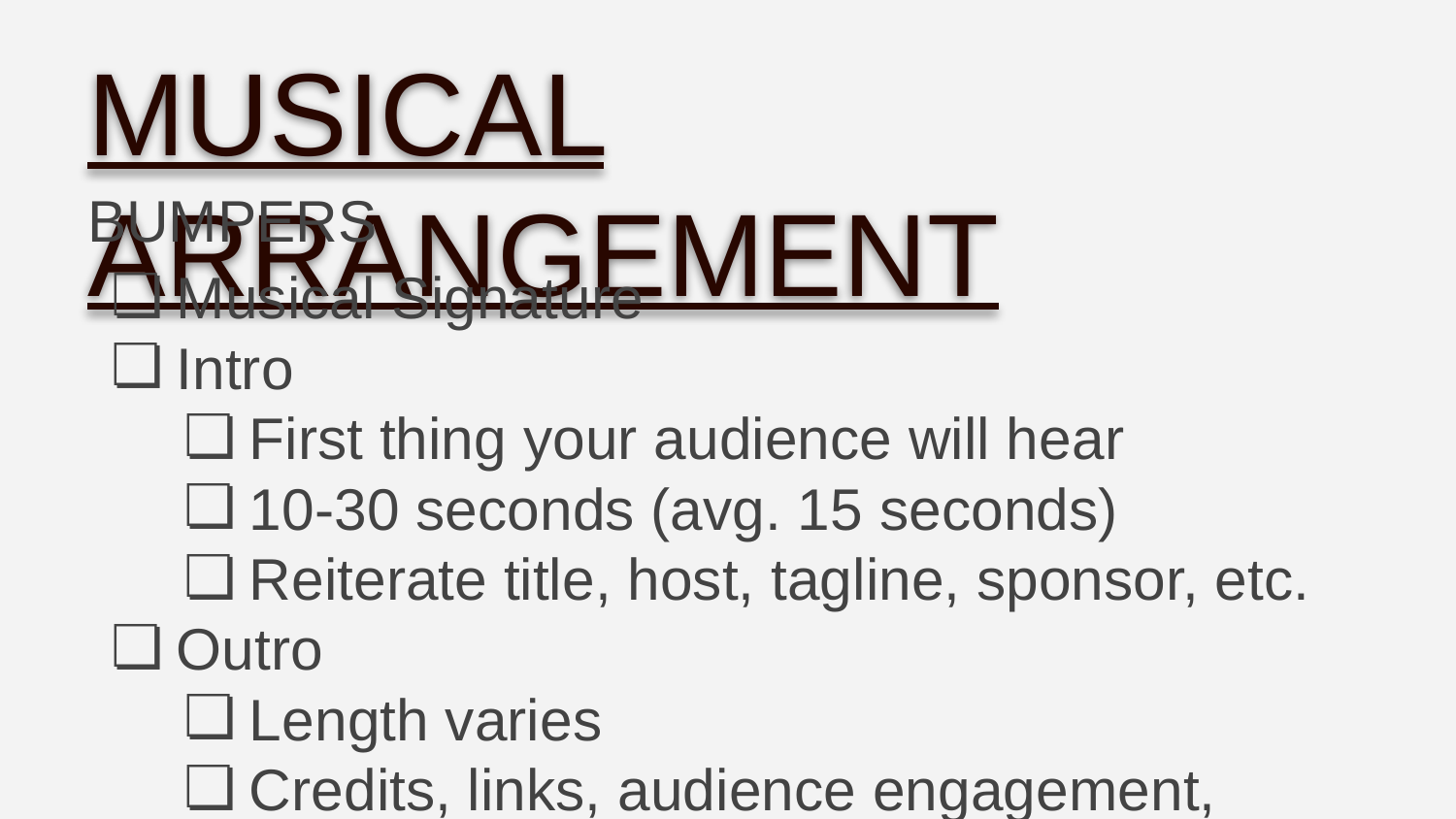

MUSICAL ARRANGEMENT

BUMPERS
Musical Signature
Intro
First thing your audience will hear
10-30 seconds (avg. 15 seconds)
Reiterate title, host, tagline, sponsor, etc.
Outro
Length varies
Credits, links, audience engagement, merchandise, etc.